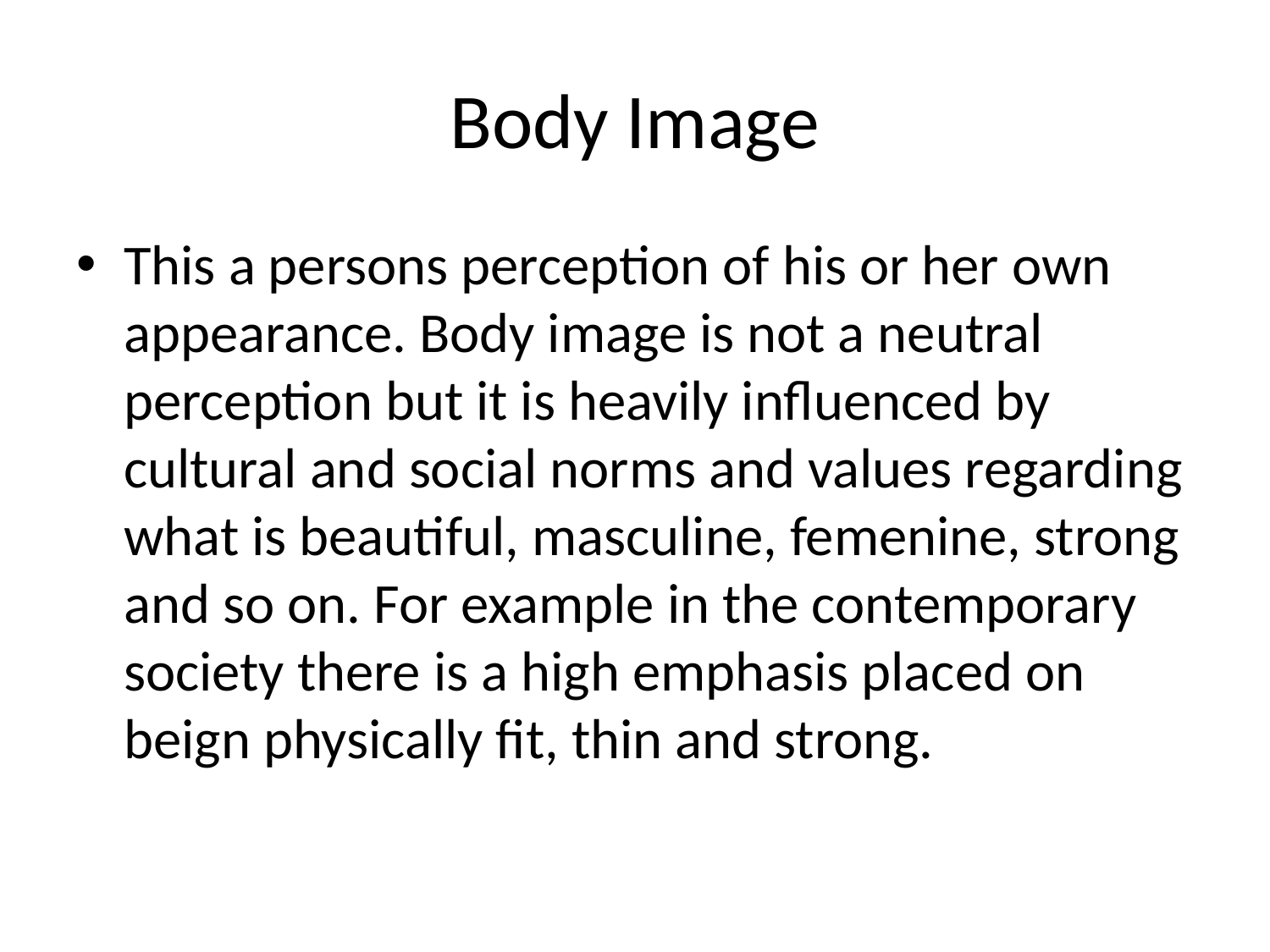

# Body Image
This a persons perception of his or her own appearance. Body image is not a neutral perception but it is heavily influenced by cultural and social norms and values regarding what is beautiful, masculine, femenine, strong and so on. For example in the contemporary society there is a high emphasis placed on beign physically fit, thin and strong.